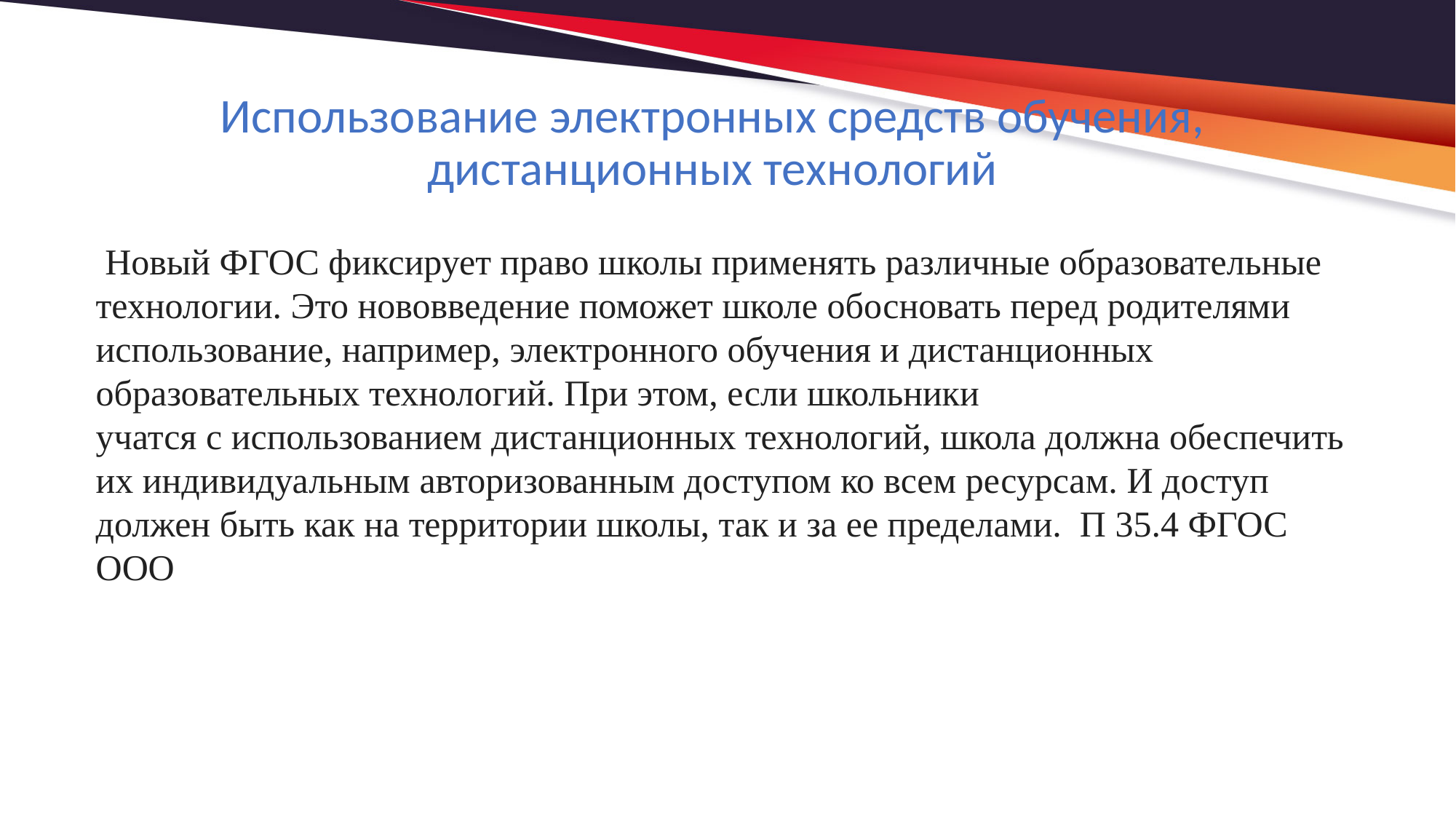

# Использование электронных средств обучения, дистанционных технологий
 Новый ФГОС фиксирует право школы применять различные образовательные технологии. Это нововведение поможет школе обосновать перед родителями использование, например, электронного обучения и дистанционных образовательных технологий. При этом, если школьники
учатся с использованием дистанционных технологий, школа должна обеспечить их индивидуальным авторизованным доступом ко всем ресурсам. И доступ должен быть как на территории школы, так и за ее пределами.  П 35.4 ФГОС ООО
|  |
| --- |